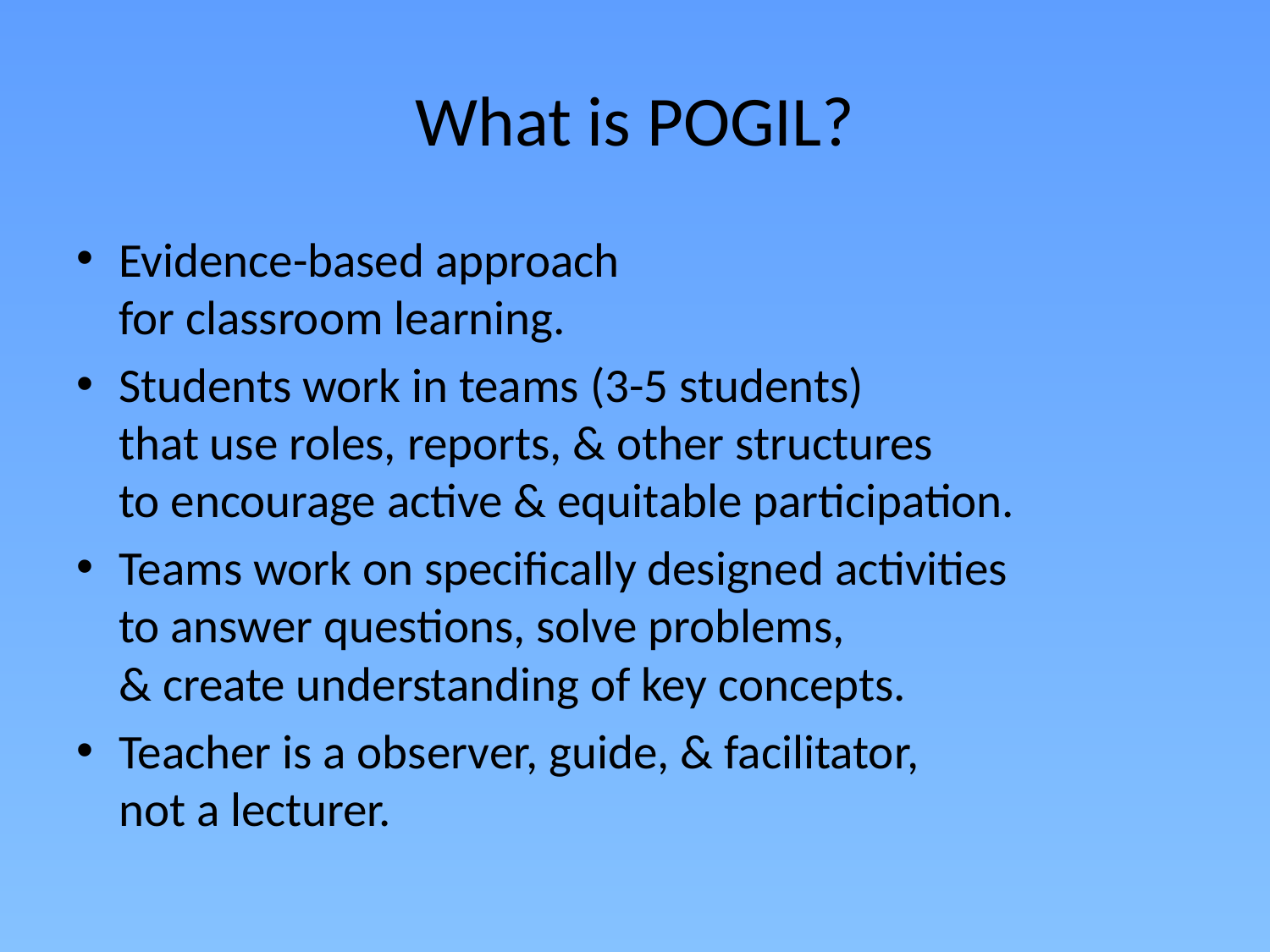

# What is POGIL?
Evidence-based approach
for classroom learning.
Students work in teams (3-5 students)
that use roles, reports, & other structures
to encourage active & equitable participation.
Teams work on specifically designed activities
to answer questions, solve problems,
& create understanding of key concepts.
Teacher is a observer, guide, & facilitator,
not a lecturer.